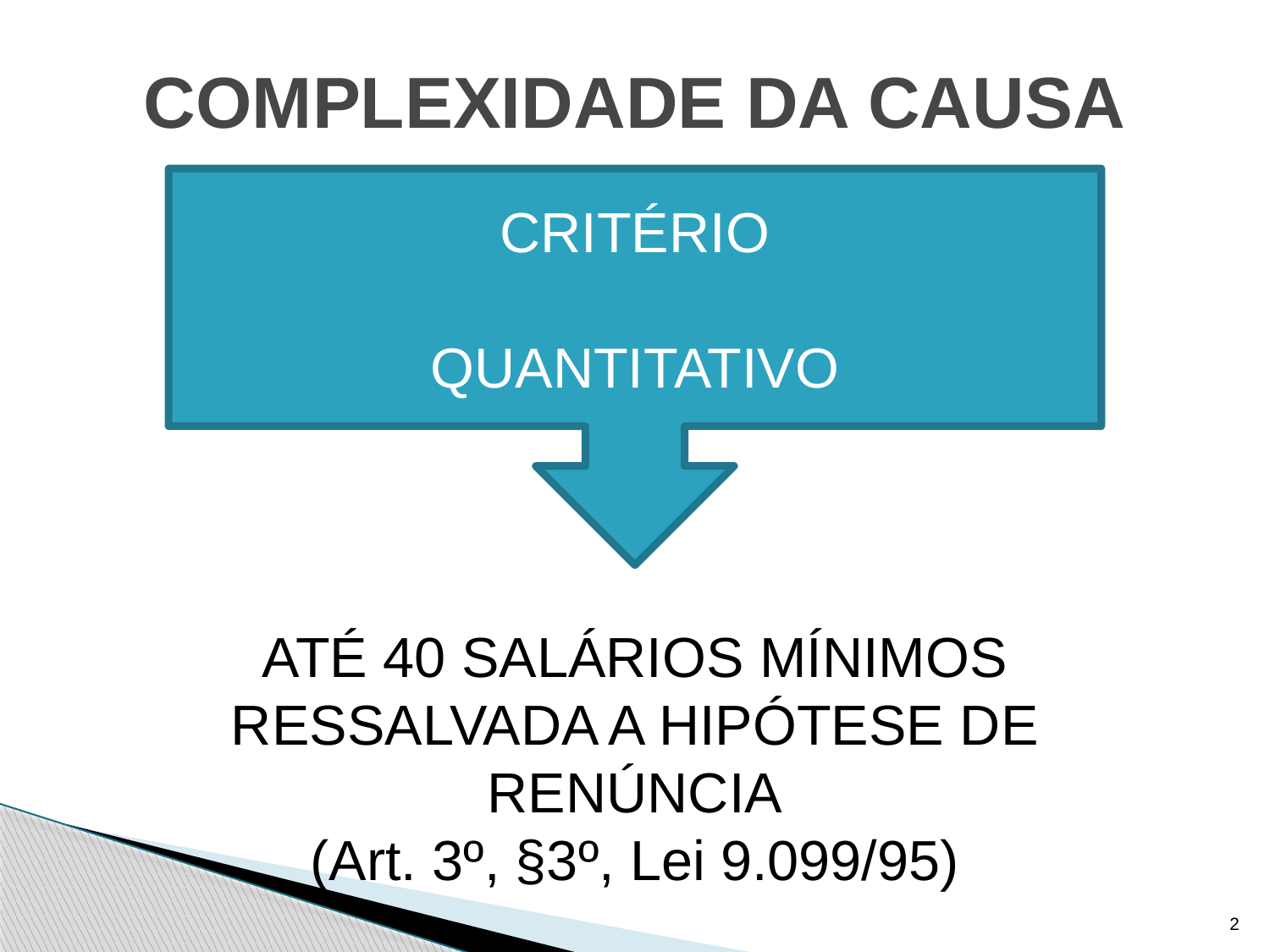

# COMPLEXIDADE DA CAUSA
CRITÉRIO

QUANTITATIVO
ATÉ 40 SALÁRIOS MÍNIMOS
RESSALVADA A HIPÓTESE DE RENÚNCIA
(Art. 3º, §3º, Lei 9.099/95)
2